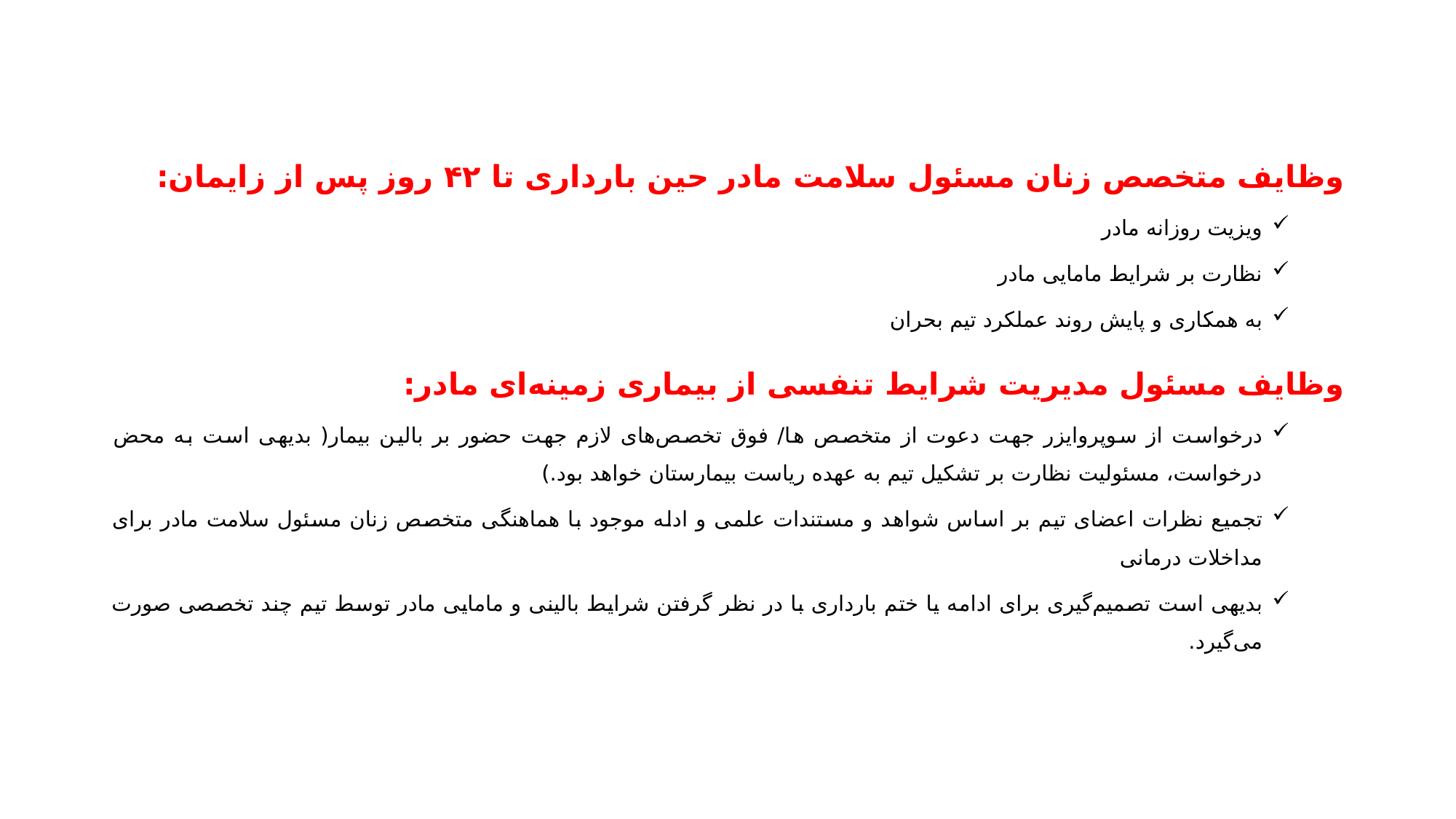

وظایف متخصص زنان مسئول سلامت مادر حین بارداری تا ۴۲ روز پس از زایمان:
ویزیت روزانه مادر
نظارت بر شرایط مامایی مادر
به همکاری و پایش روند عملکرد تیم بحران
وظایف مسئول مدیریت شرایط تنفسی از بیماری زمینه‌ای مادر:
درخواست از سوپروایزر جهت دعوت از متخصص ها/ فوق تخصص‌های لازم جهت حضور بر بالین بیمار( بدیهی است به محض درخواست، مسئولیت نظارت بر تشکیل تیم به عهده ریاست بیمارستان خواهد بود.)
تجمیع نظرات اعضای تیم بر اساس شواهد و مستندات علمی و ادله موجود با هماهنگی متخصص زنان مسئول سلامت مادر برای مداخلات درمانی
بدیهی است تصمیم‌گیری برای ادامه یا ختم بارداری با در نظر گرفتن شرایط بالینی و مامایی مادر توسط تیم چند تخصصی صورت می‌گیرد.